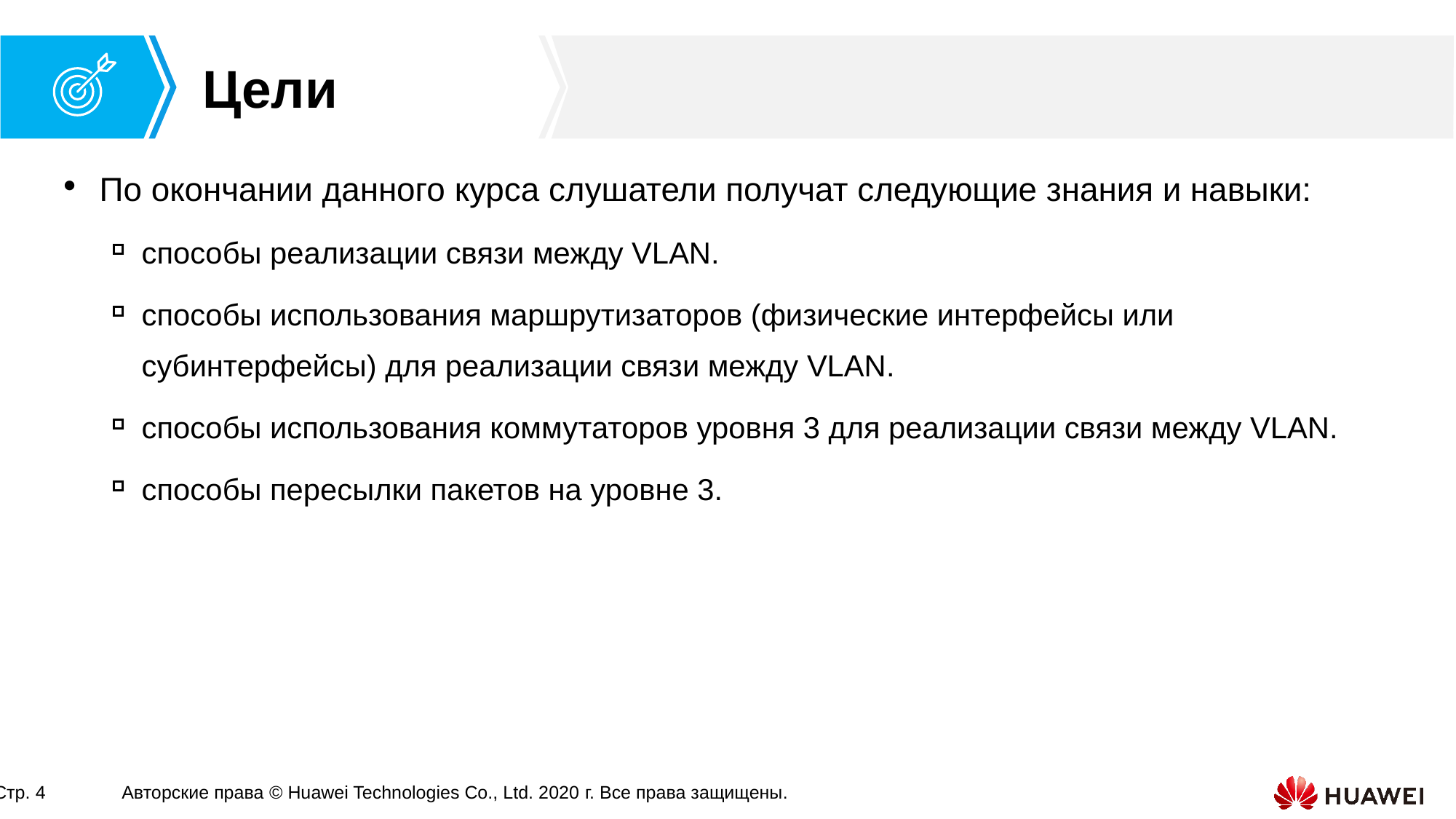

По окончании данного курса слушатели получат следующие знания и навыки:
способы реализации связи между VLAN.
способы использования маршрутизаторов (физические интерфейсы или субинтерфейсы) для реализации связи между VLAN.
способы использования коммутаторов уровня 3 для реализации связи между VLAN.
способы пересылки пакетов на уровне 3.